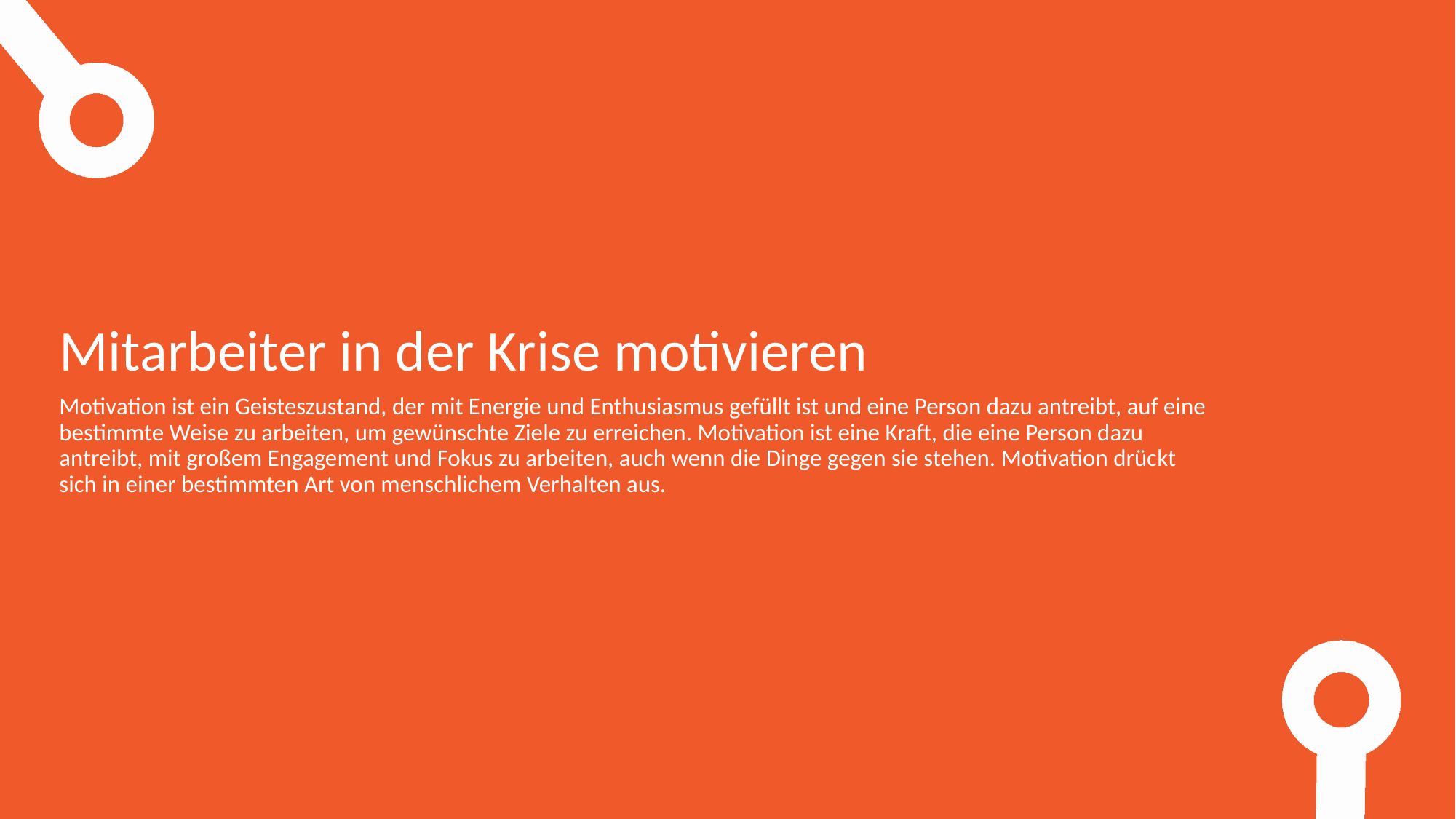

Mitarbeiter in der Krise motivieren
Motivation ist ein Geisteszustand, der mit Energie und Enthusiasmus gefüllt ist und eine Person dazu antreibt, auf eine bestimmte Weise zu arbeiten, um gewünschte Ziele zu erreichen. Motivation ist eine Kraft, die eine Person dazu antreibt, mit großem Engagement und Fokus zu arbeiten, auch wenn die Dinge gegen sie stehen. Motivation drückt sich in einer bestimmten Art von menschlichem Verhalten aus.